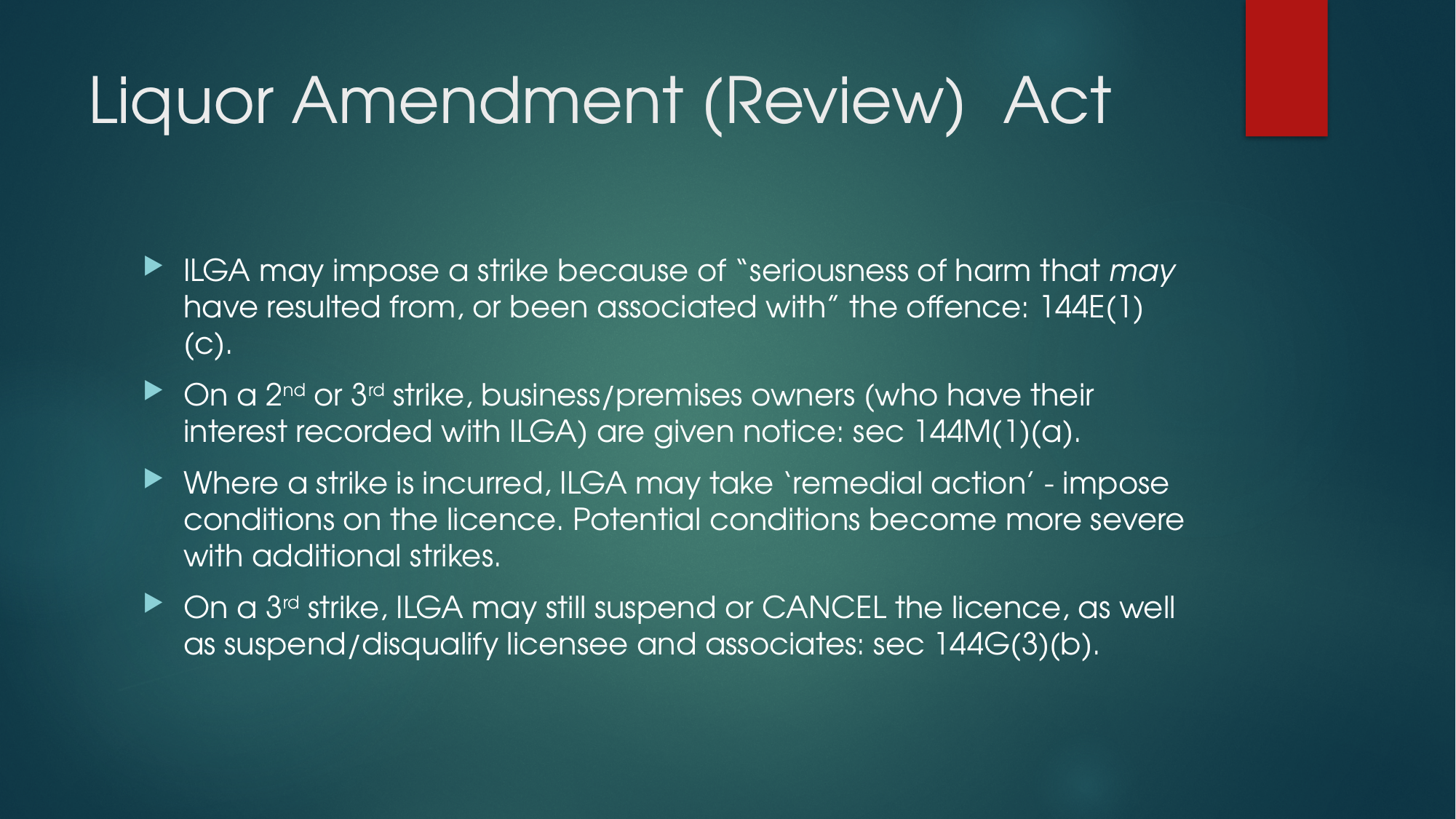

# Liquor Amendment (Review)  Act
ILGA may impose a strike because of “seriousness of harm that may have resulted from, or been associated with” the offence: 144E(1)(c).
On a 2nd or 3rd strike, business/premises owners (who have their interest recorded with ILGA) are given notice: sec 144M(1)(a).
Where a strike is incurred, ILGA may take ‘remedial action’ - impose conditions on the licence. Potential conditions become more severe with additional strikes.
On a 3rd strike, ILGA may still suspend or CANCEL the licence, as well as suspend/disqualify licensee and associates: sec 144G(3)(b).